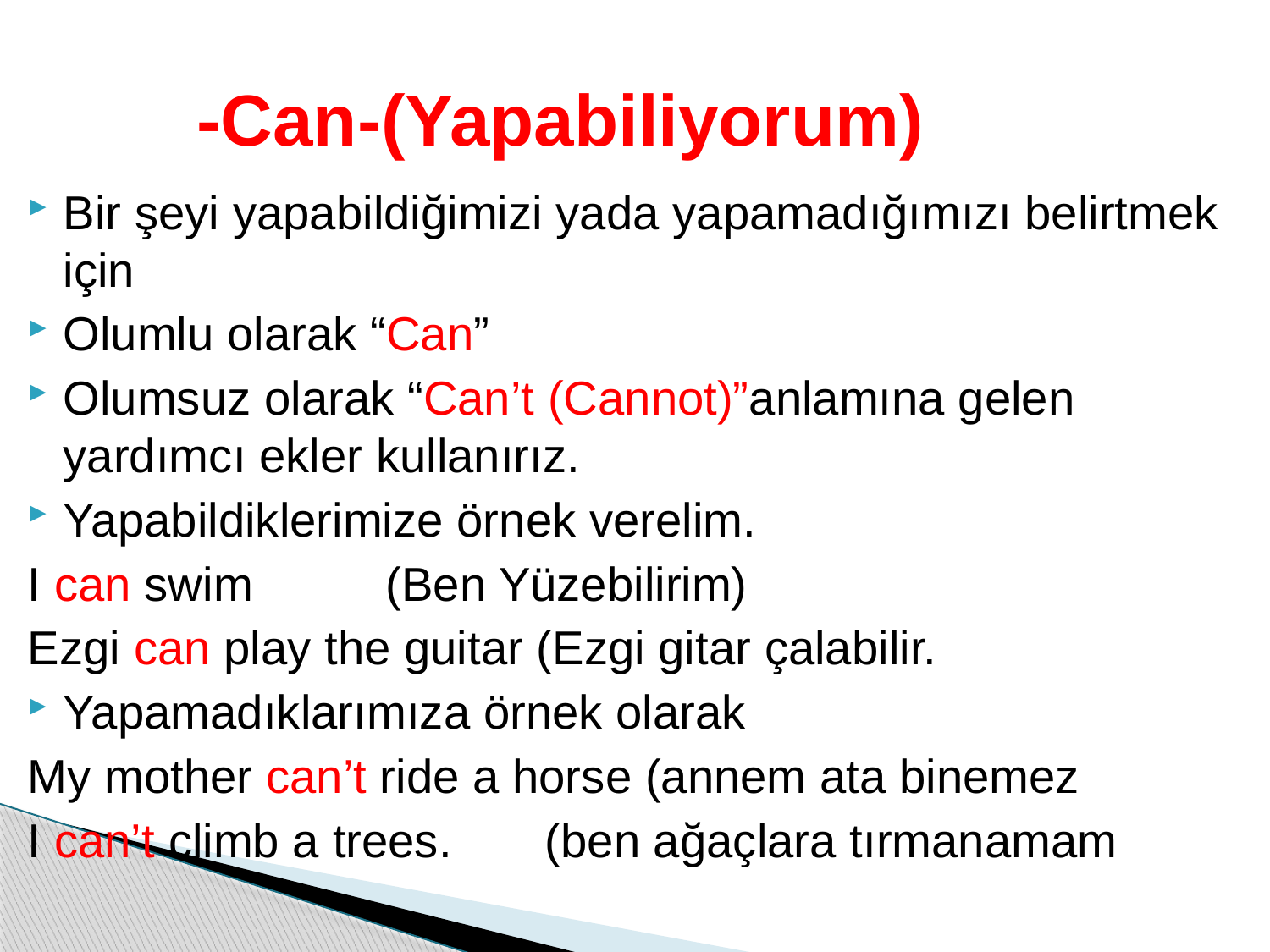

# -Can-(Yapabiliyorum)
Bir şeyi yapabildiğimizi yada yapamadığımızı belirtmek için
Olumlu olarak “Can”
Olumsuz olarak “Can’t (Cannot)”anlamına gelen yardımcı ekler kullanırız.
Yapabildiklerimize örnek verelim.
I can swim          (Ben Yüzebilirim)
Ezgi can play the guitar (Ezgi gitar çalabilir.
Yapamadıklarımıza örnek olarak
My mother can’t ride a horse (annem ata binemez
I can’t climb a trees.       (ben ağaçlara tırmanamam